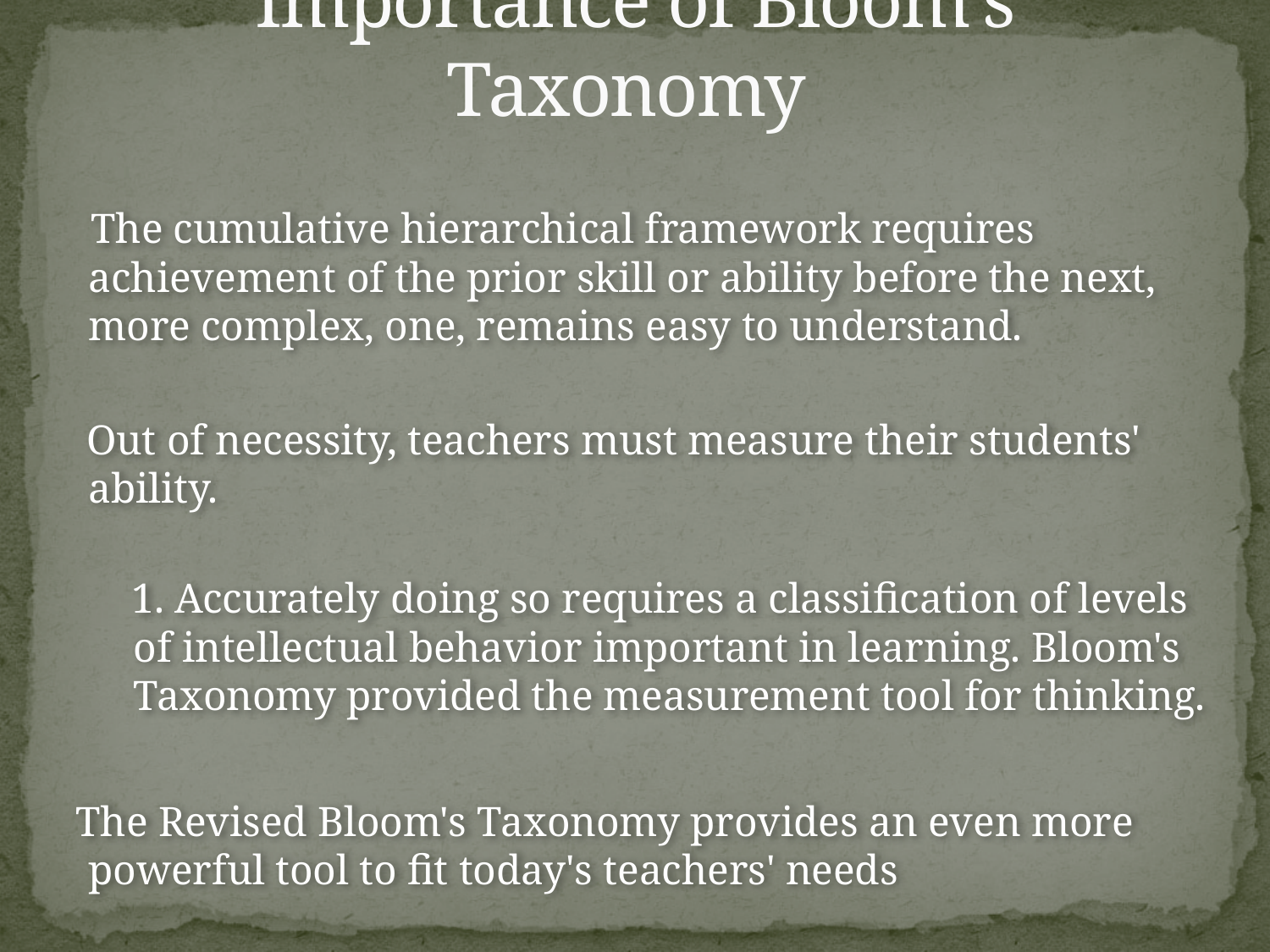

# Importance of Bloom’s Taxonomy
   The cumulative hierarchical framework requires achievement of the prior skill or ability before the next, more complex, one, remains easy to understand.

   Out of necessity, teachers must measure their students' ability.

   1. Accurately doing so requires a classification of levels of intellectual behavior important in learning. Bloom's Taxonomy provided the measurement tool for thinking.

  The Revised Bloom's Taxonomy provides an even more powerful tool to fit today's teachers' needs